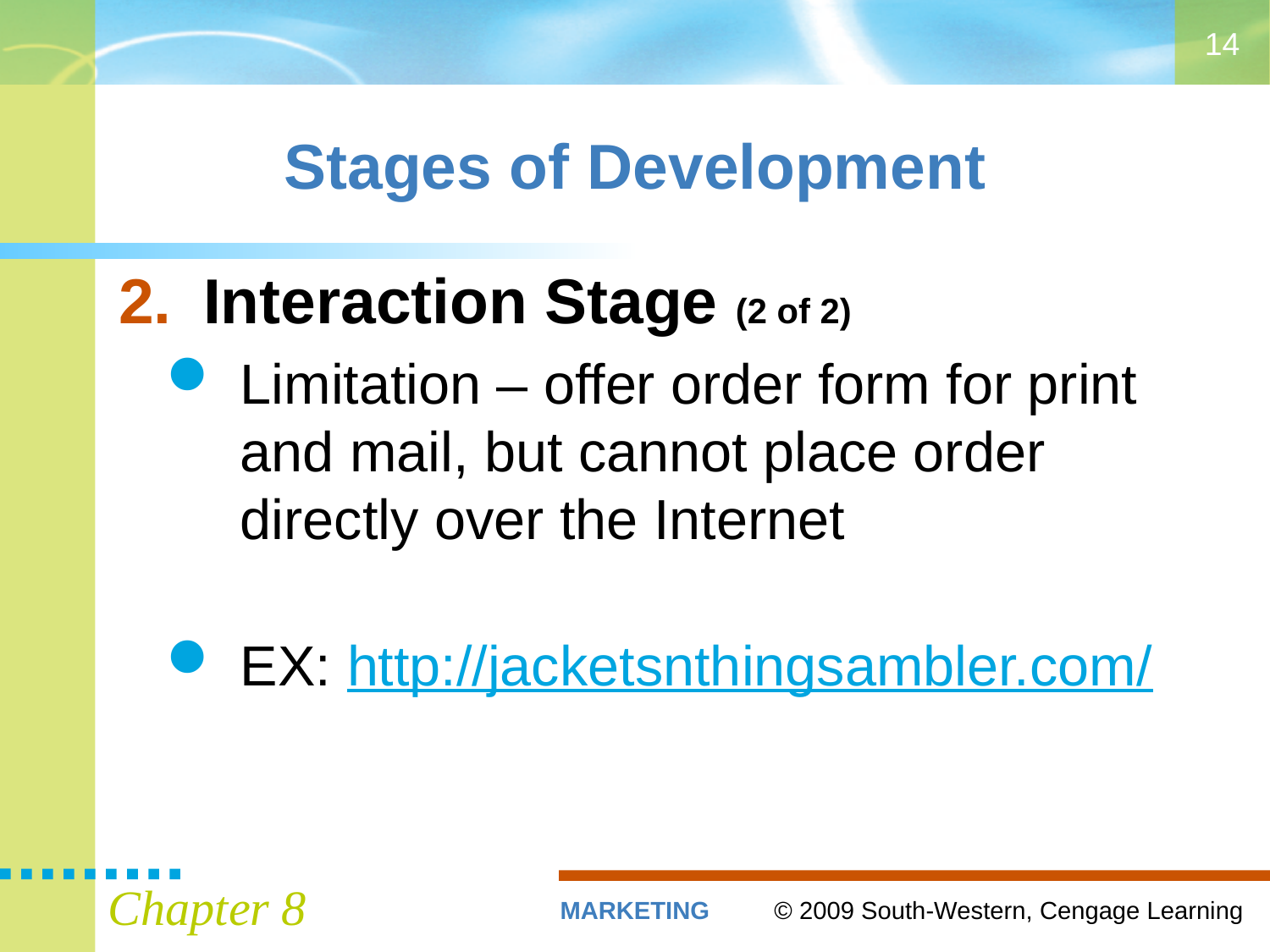

14
# Stages of Development
Interaction Stage (2 of 2)
Limitation – offer order form for print and mail, but cannot place order directly over the Internet
EX: http://jacketsnthingsambler.com/

Chapter 8